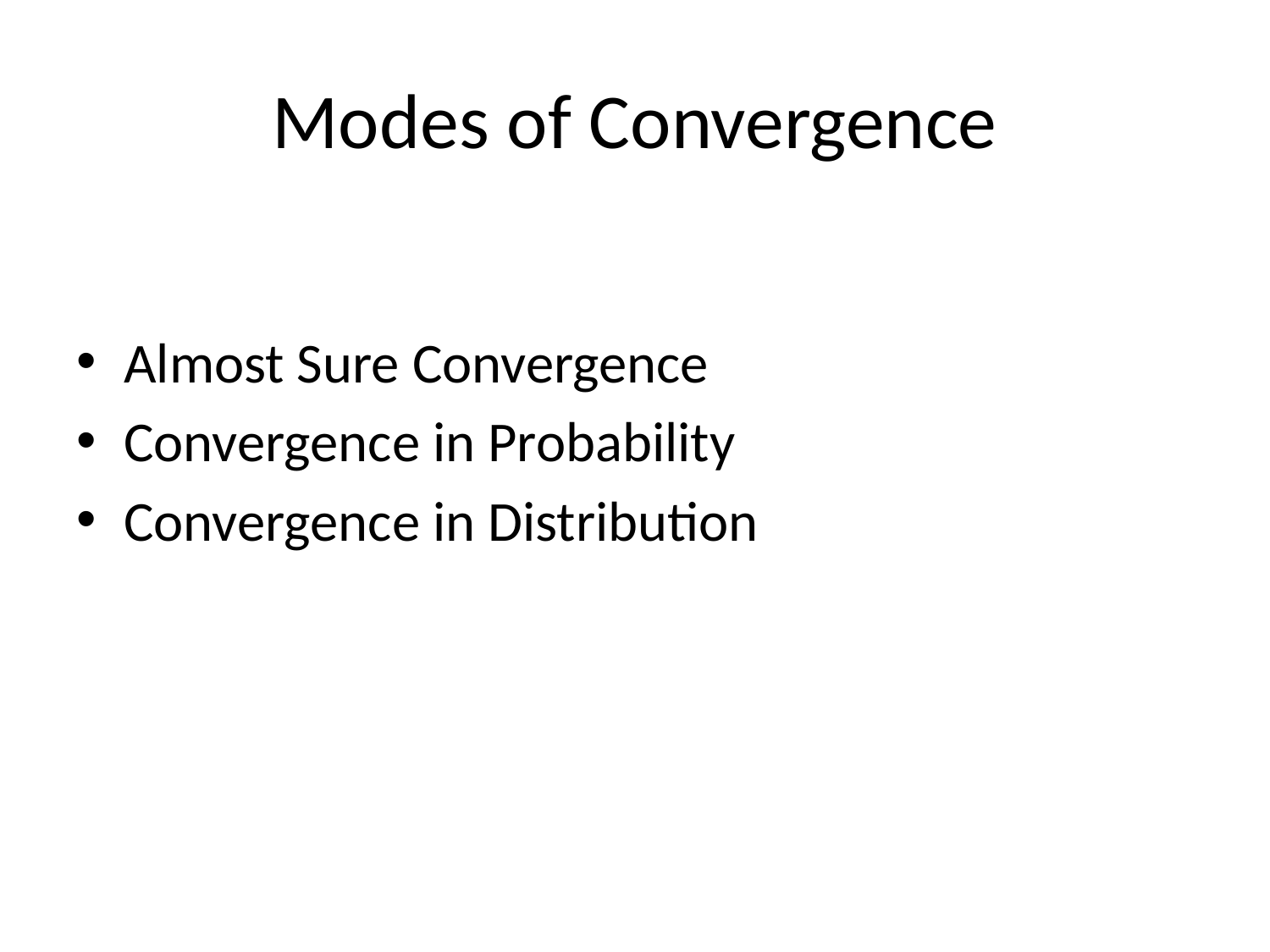

# Modes of Convergence
Almost Sure Convergence
Convergence in Probability
Convergence in Distribution